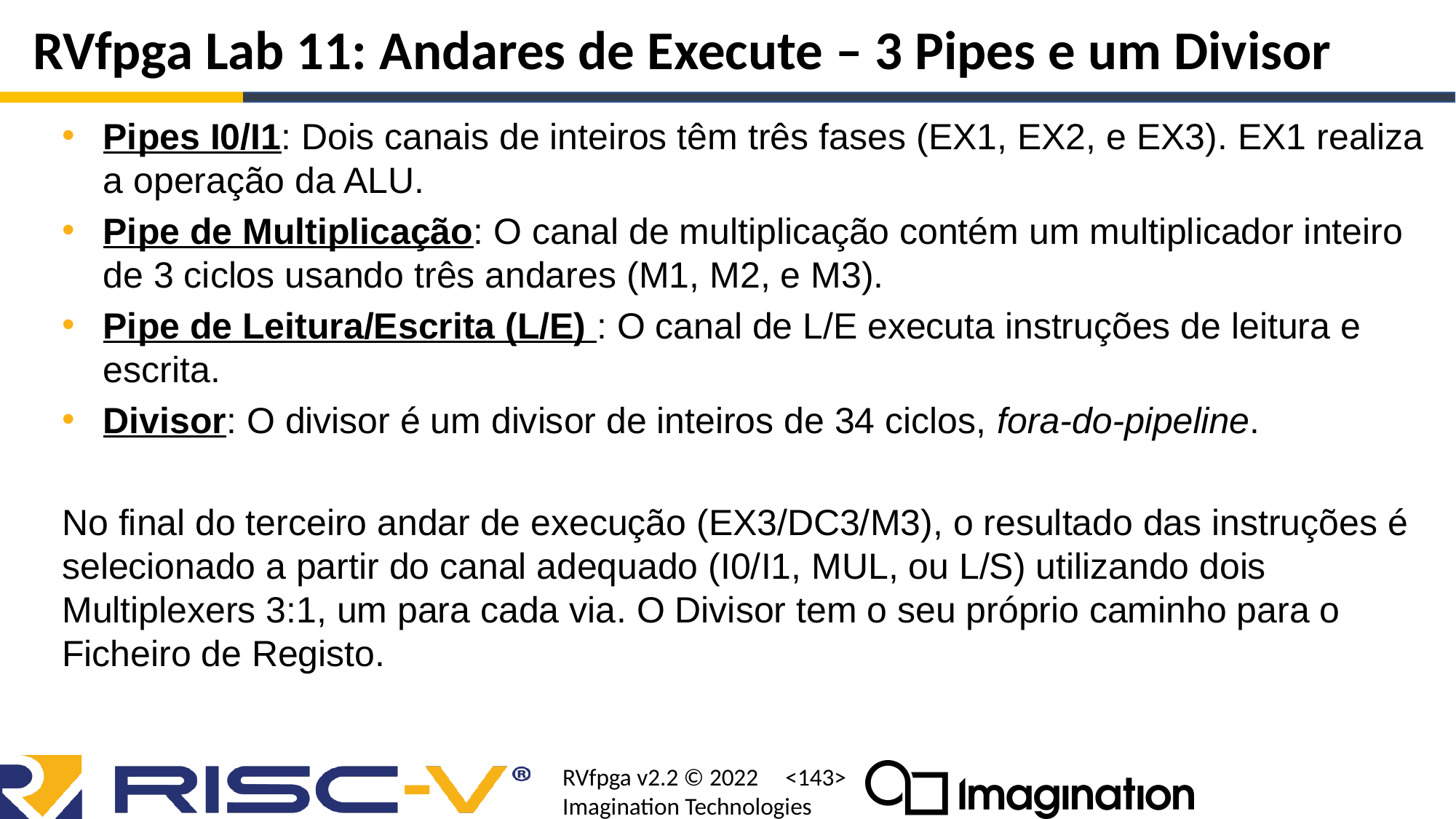

# RVfpga Lab 11: Andares de Execute – 3 Pipes e um Divisor
Pipes I0/I1: Dois canais de inteiros têm três fases (EX1, EX2, e EX3). EX1 realiza a operação da ALU.
Pipe de Multiplicação: O canal de multiplicação contém um multiplicador inteiro de 3 ciclos usando três andares (M1, M2, e M3).
Pipe de Leitura/Escrita (L/E) : O canal de L/E executa instruções de leitura e escrita.
Divisor: O divisor é um divisor de inteiros de 34 ciclos, fora-do-pipeline.

No final do terceiro andar de execução (EX3/DC3/M3), o resultado das instruções é selecionado a partir do canal adequado (I0/I1, MUL, ou L/S) utilizando dois Multiplexers 3:1, um para cada via. O Divisor tem o seu próprio caminho para o Ficheiro de Registo.